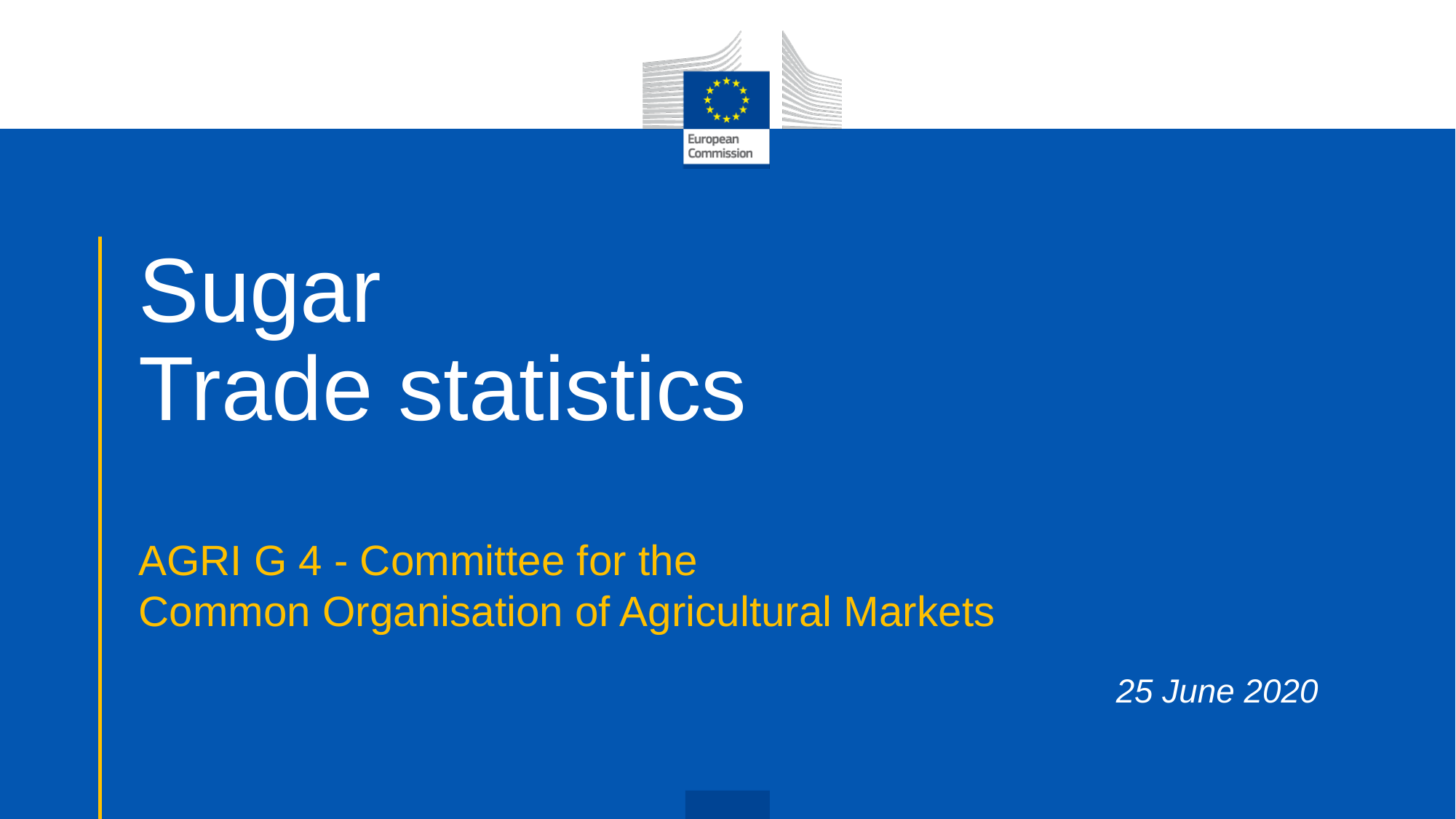

# Sugar Trade statistics
AGRI G 4 - Committee for the
Common Organisation of Agricultural Markets

25 June 2020